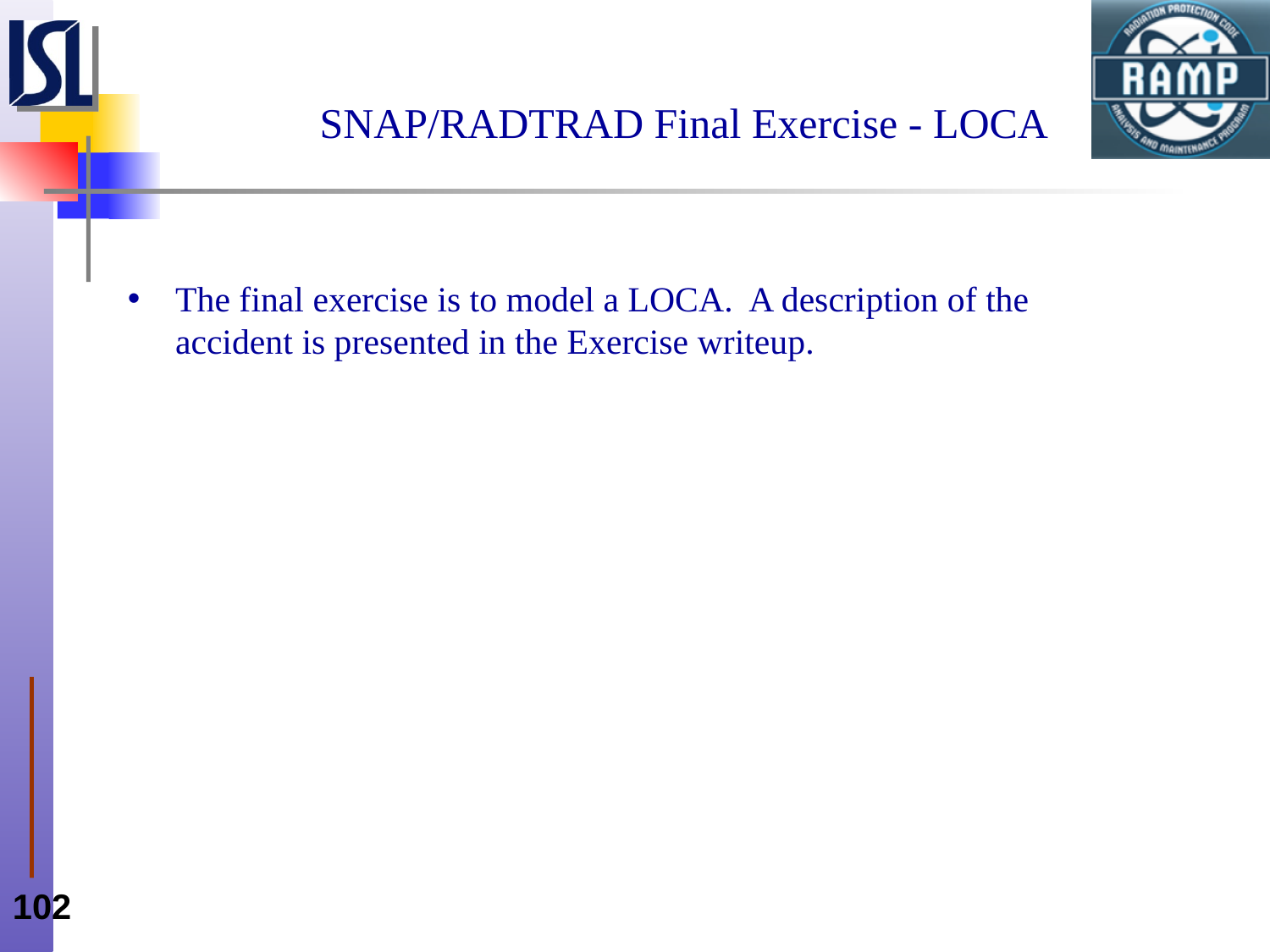

# SNAP/RADTRAD Final Exercise - LOCA
The final exercise is to model a LOCA.  A description of the accident is presented in the Exercise writeup.